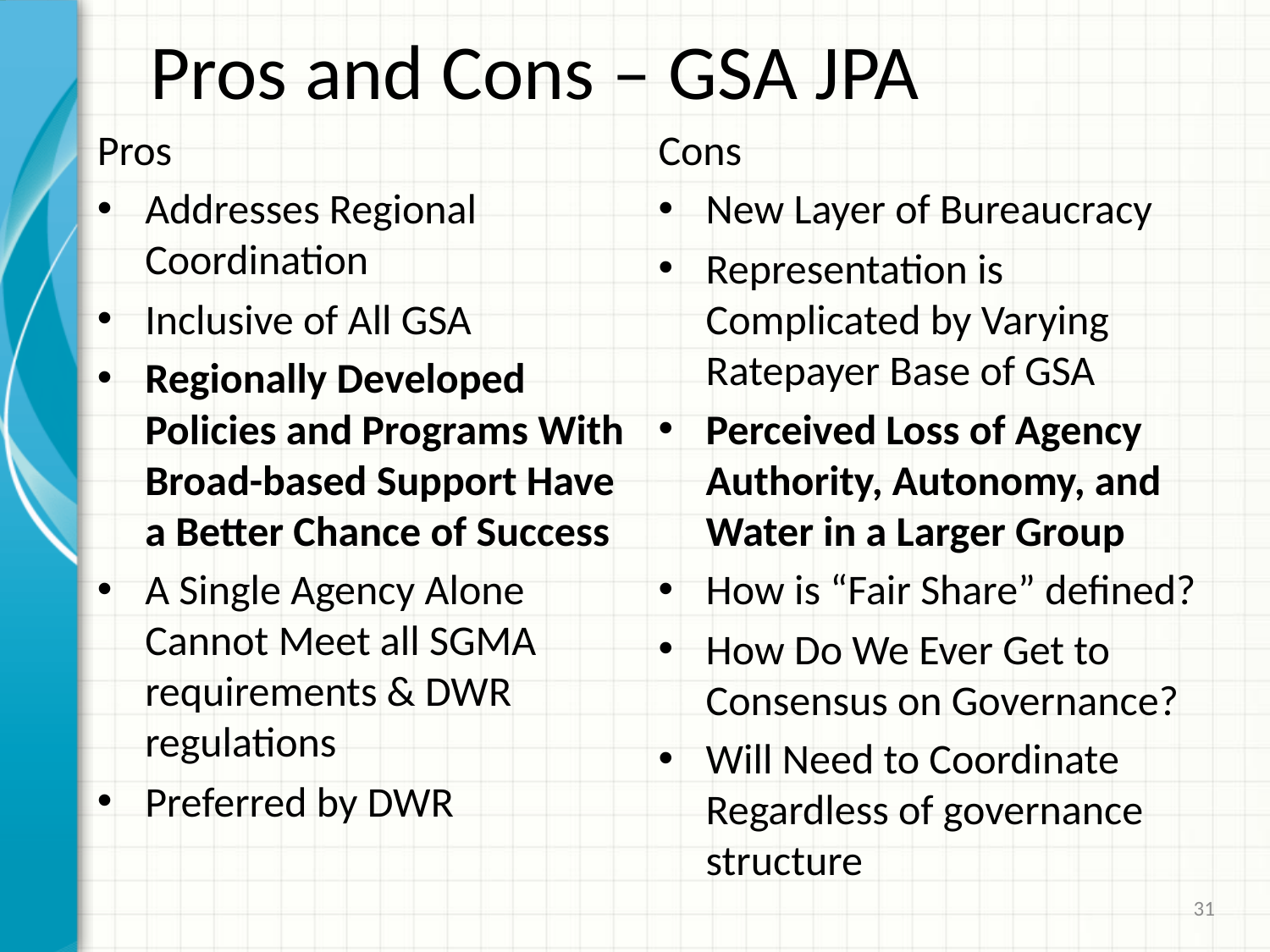

# Pros and Cons – GSA JPA
Pros
Addresses Regional Coordination
Inclusive of All GSA
Regionally Developed Policies and Programs With Broad-based Support Have a Better Chance of Success
A Single Agency Alone Cannot Meet all SGMA requirements & DWR regulations
Preferred by DWR

Cons
New Layer of Bureaucracy
Representation is Complicated by Varying Ratepayer Base of GSA
Perceived Loss of Agency Authority, Autonomy, and Water in a Larger Group
How is “Fair Share” defined?
How Do We Ever Get to Consensus on Governance?
Will Need to Coordinate Regardless of governance structure

31